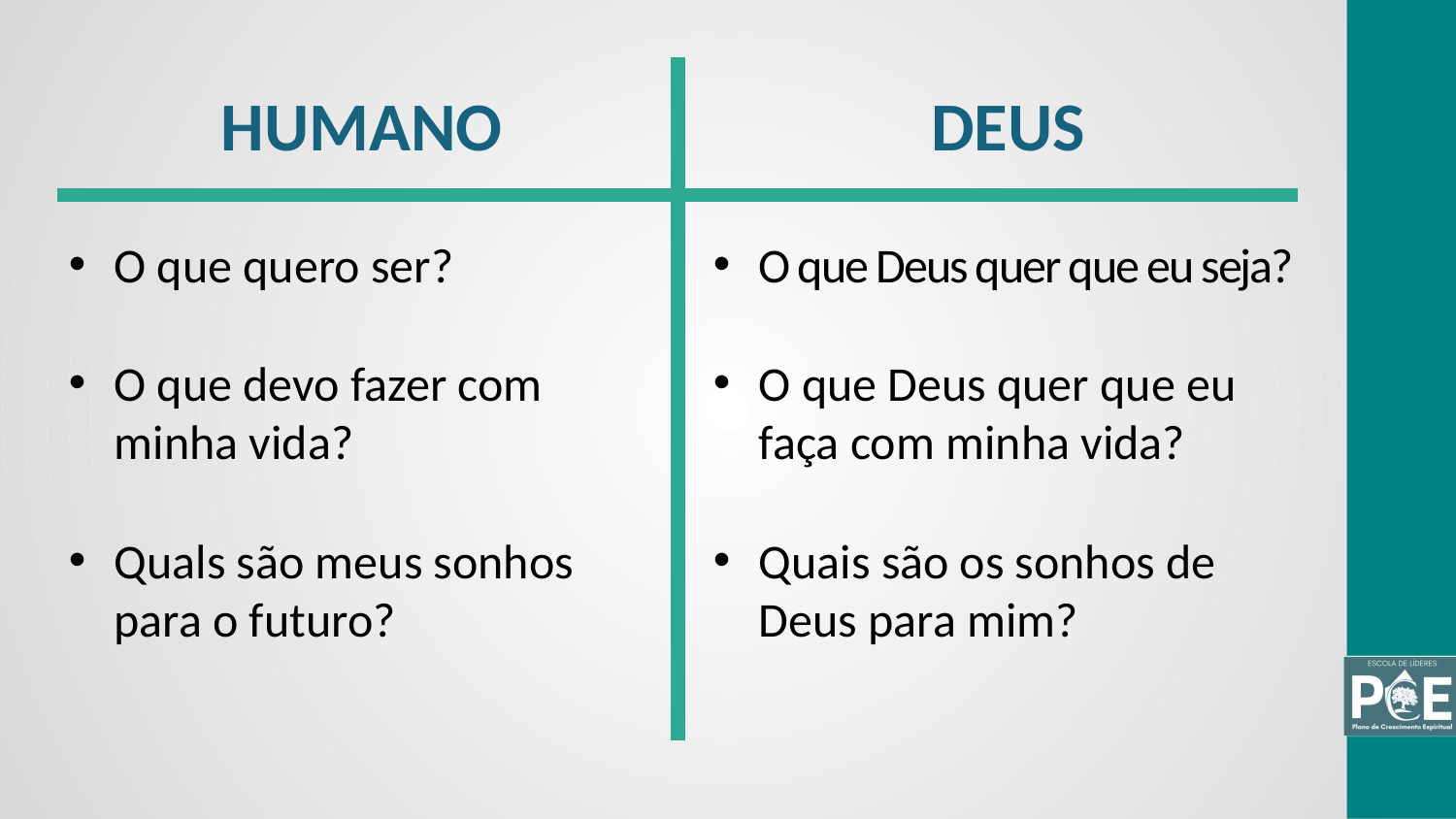

HUMANO
DEUS

O que quero ser?
O que devo fazer com minha vida?
Quals são meus sonhos para o futuro?
O que Deus quer que eu seja?
O que Deus quer que eu faça com minha vida?
Quais são os sonhos de Deus para mim?